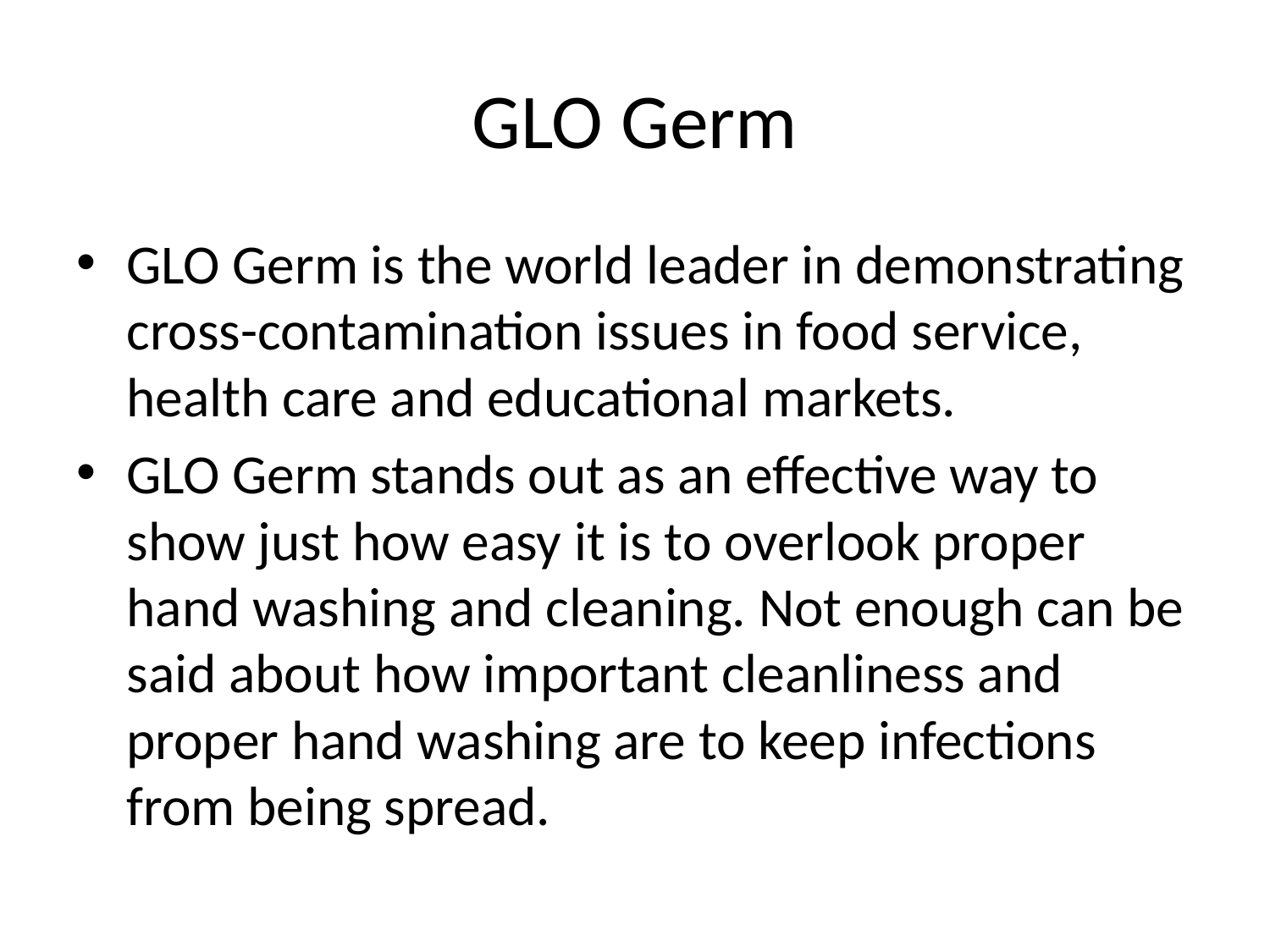

# GLO Germ
GLO Germ is the world leader in demonstrating cross-contamination issues in food service, health care and educational markets.
GLO Germ stands out as an effective way to show just how easy it is to overlook proper hand washing and cleaning. Not enough can be said about how important cleanliness and proper hand washing are to keep infections from being spread.